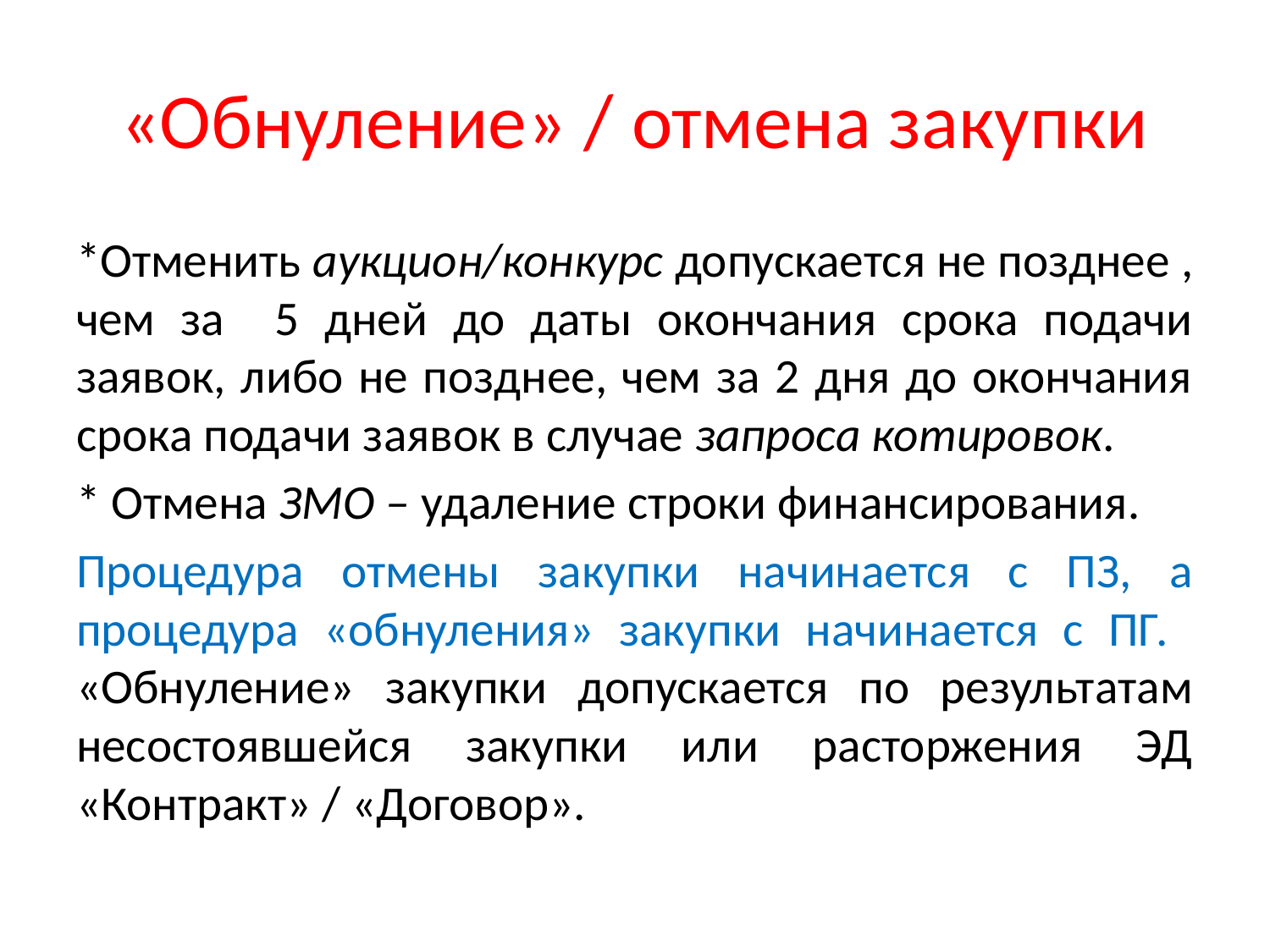

# «Обнуление» / отмена закупки
*Отменить аукцион/конкурс допускается не позднее , чем за  5 дней до даты окончания срока подачи заявок, либо не позднее, чем за 2 дня до окончания срока подачи заявок в случае запроса котировок.
* Отмена ЗМО – удаление строки финансирования.
Процедура отмены закупки начинается с ПЗ, а процедура «обнуления» закупки начинается с ПГ.
«Обнуление» закупки допускается по результатам несостоявшейся закупки или расторжения ЭД «Контракт» / «Договор».